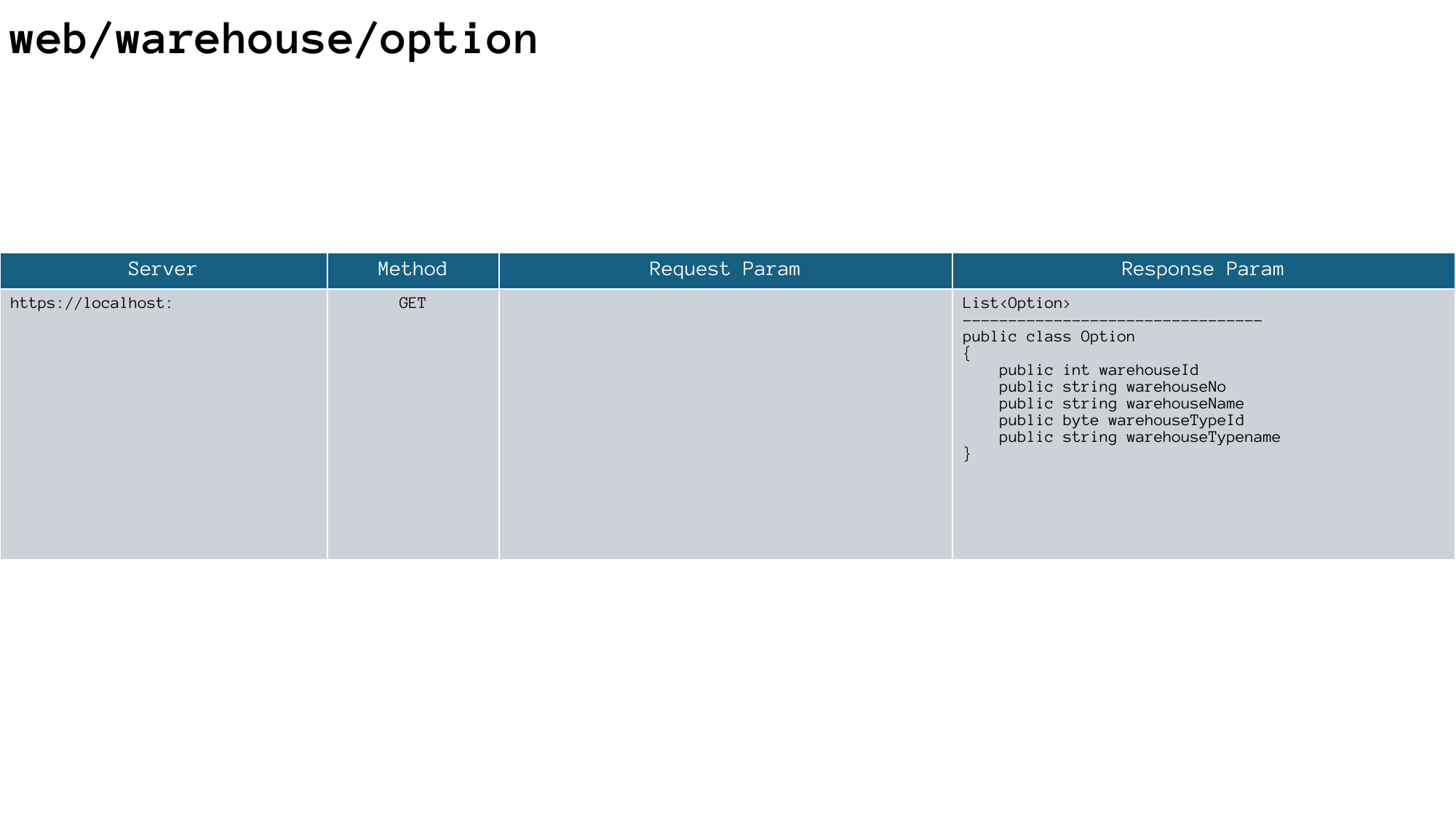

web/warehouse/option
| Server | Method | Request Param | Response Param |
| --- | --- | --- | --- |
| https://localhost: | GET |  | List<Option> --------------------------------- public class Option { public int warehouseId public string warehouseNo public string warehouseName public byte warehouseTypeId public string warehouseTypename } |